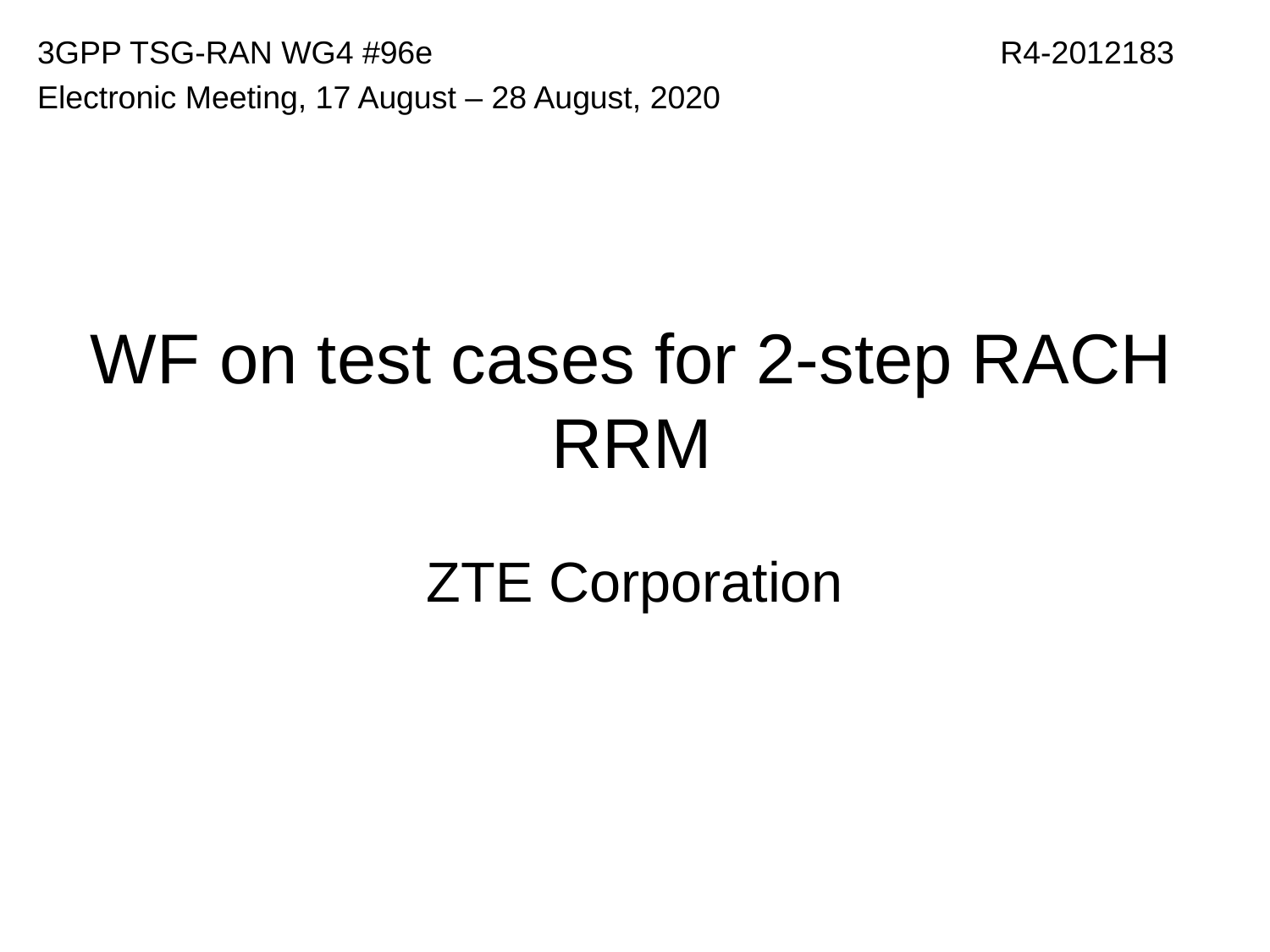

R4-2012183
3GPP TSG-RAN WG4 #96e
Electronic Meeting, 17 August – 28 August, 2020
# WF on test cases for 2-step RACH RRM
ZTE Corporation